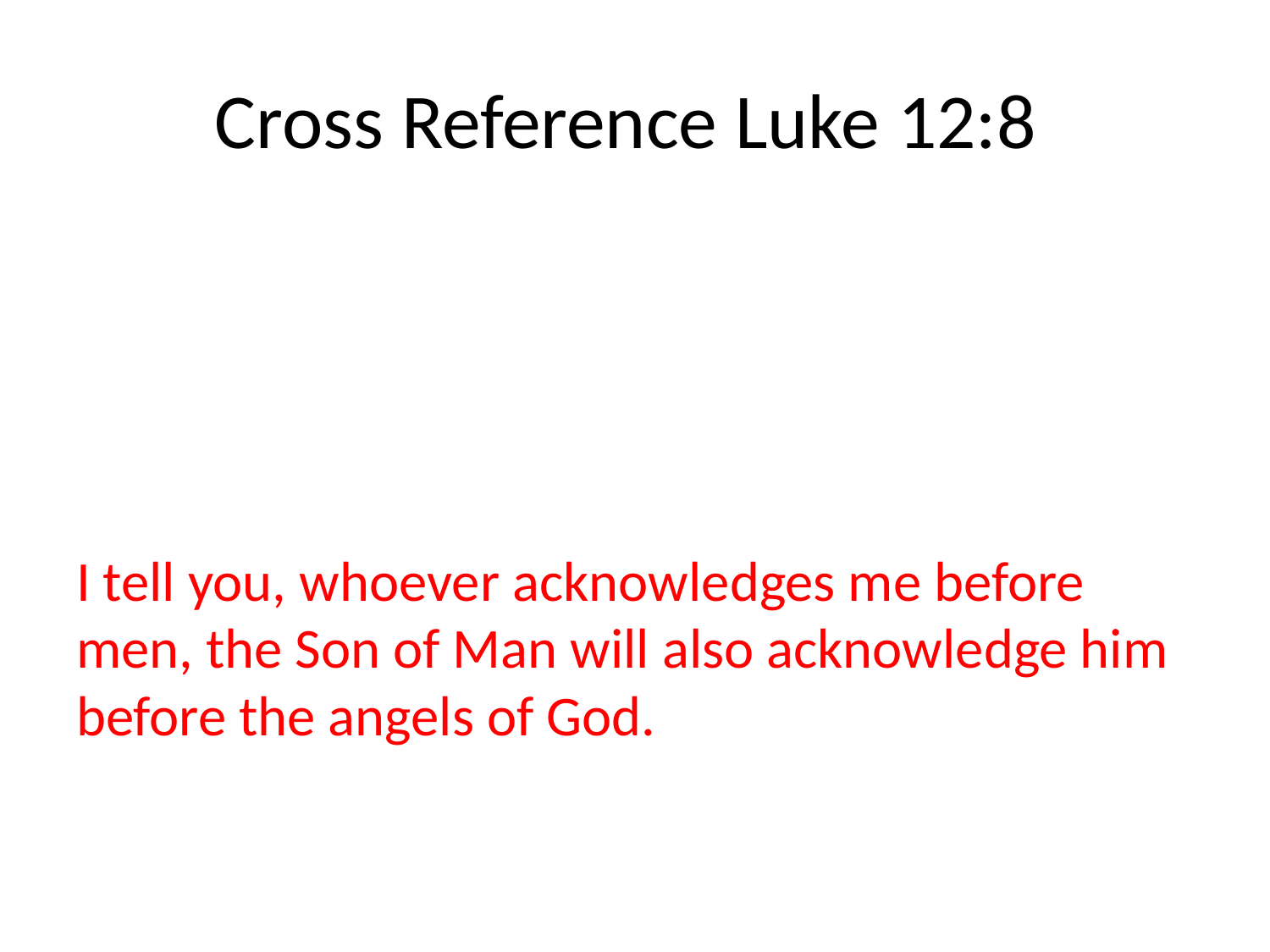

# Cross Reference Luke 12:8

I tell you, whoever acknowledges me before men, the Son of Man will also acknowledge him before the angels of God.